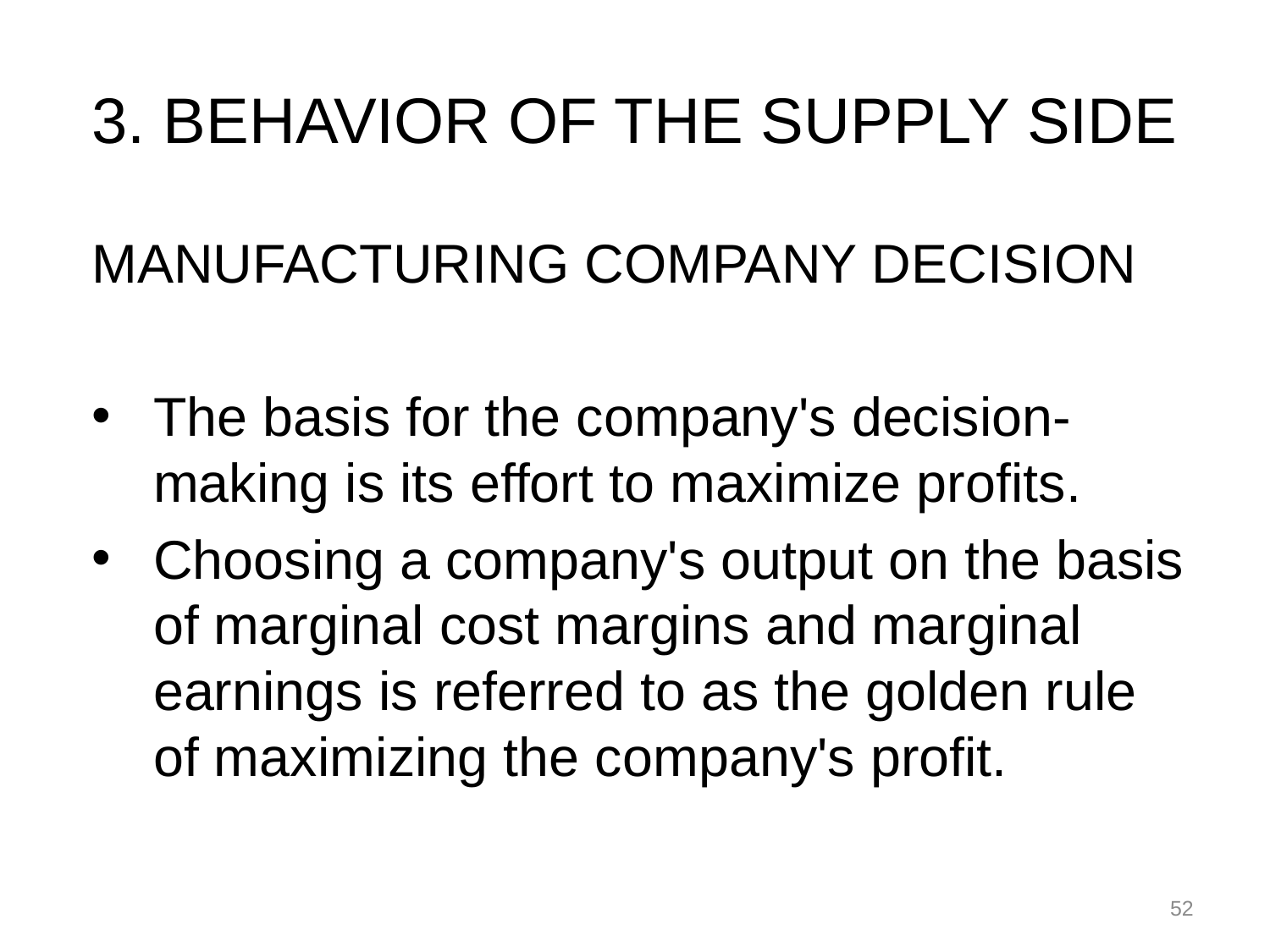

# 3. BEHAVIOR OF THE SUPPLY SIDE
MANUFACTURING COMPANY DECISION

The basis for the company's decision-making is its effort to maximize profits.
Choosing a company's output on the basis of marginal cost margins and marginal earnings is referred to as the golden rule of maximizing the company's profit.
52